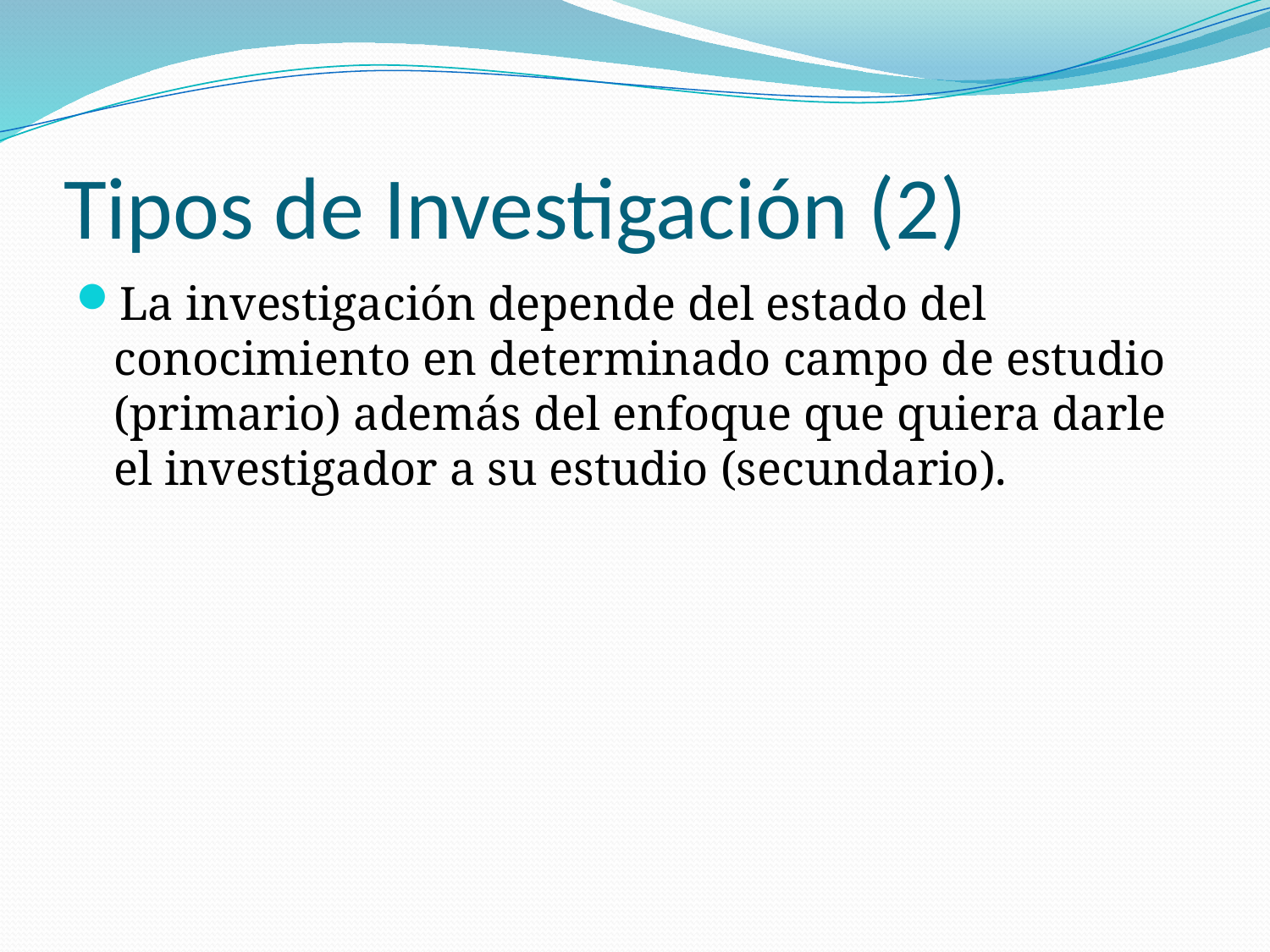

# Tipos de Investigación (2)
La investigación depende del estado del conocimiento en determinado campo de estudio (primario) además del enfoque que quiera darle el investigador a su estudio (secundario).